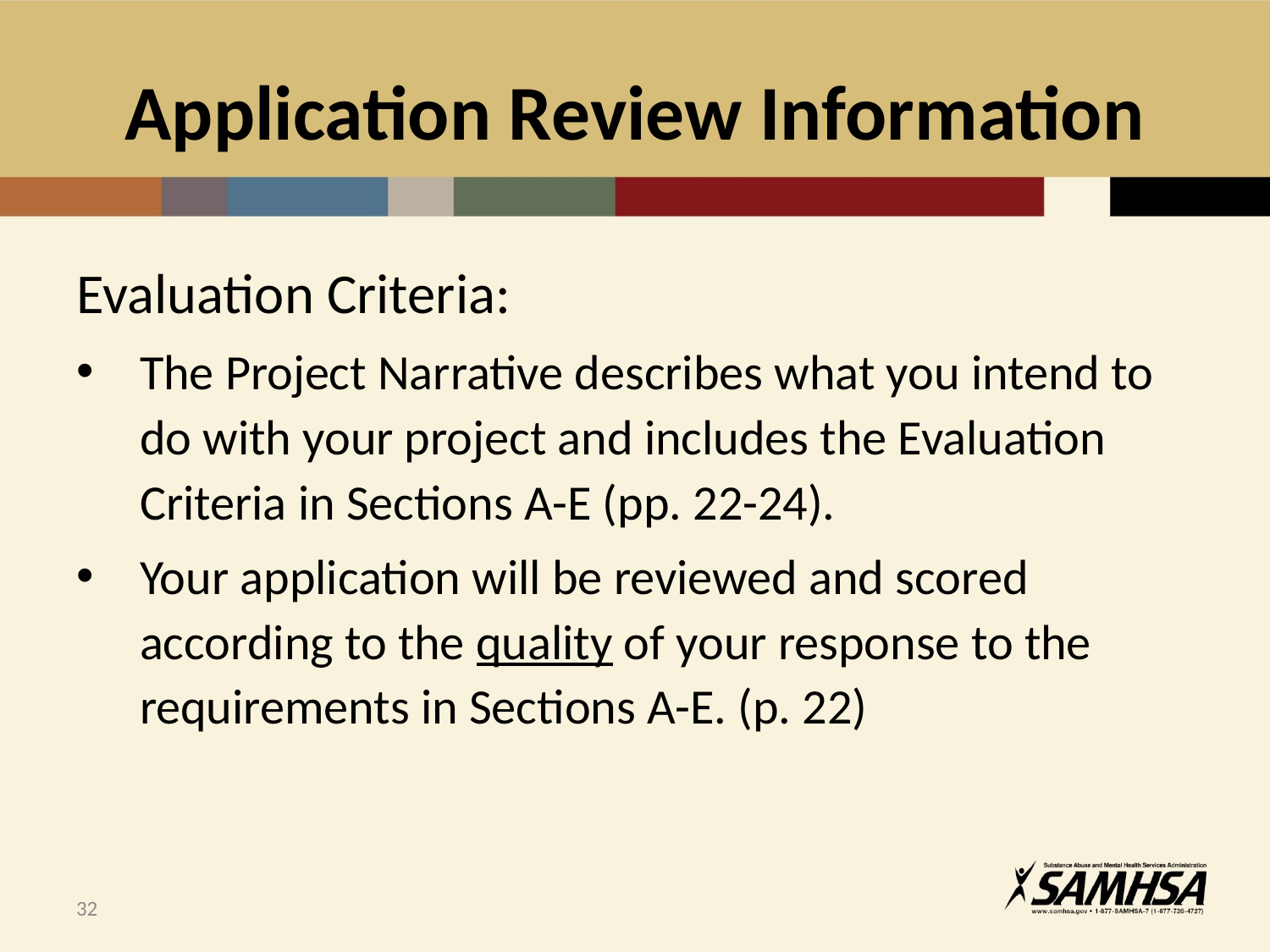

# Application Review Information
Evaluation Criteria:
The Project Narrative describes what you intend to do with your project and includes the Evaluation Criteria in Sections A-E (pp. 22-24).
Your application will be reviewed and scored according to the quality of your response to the requirements in Sections A-E. (p. 22)

32